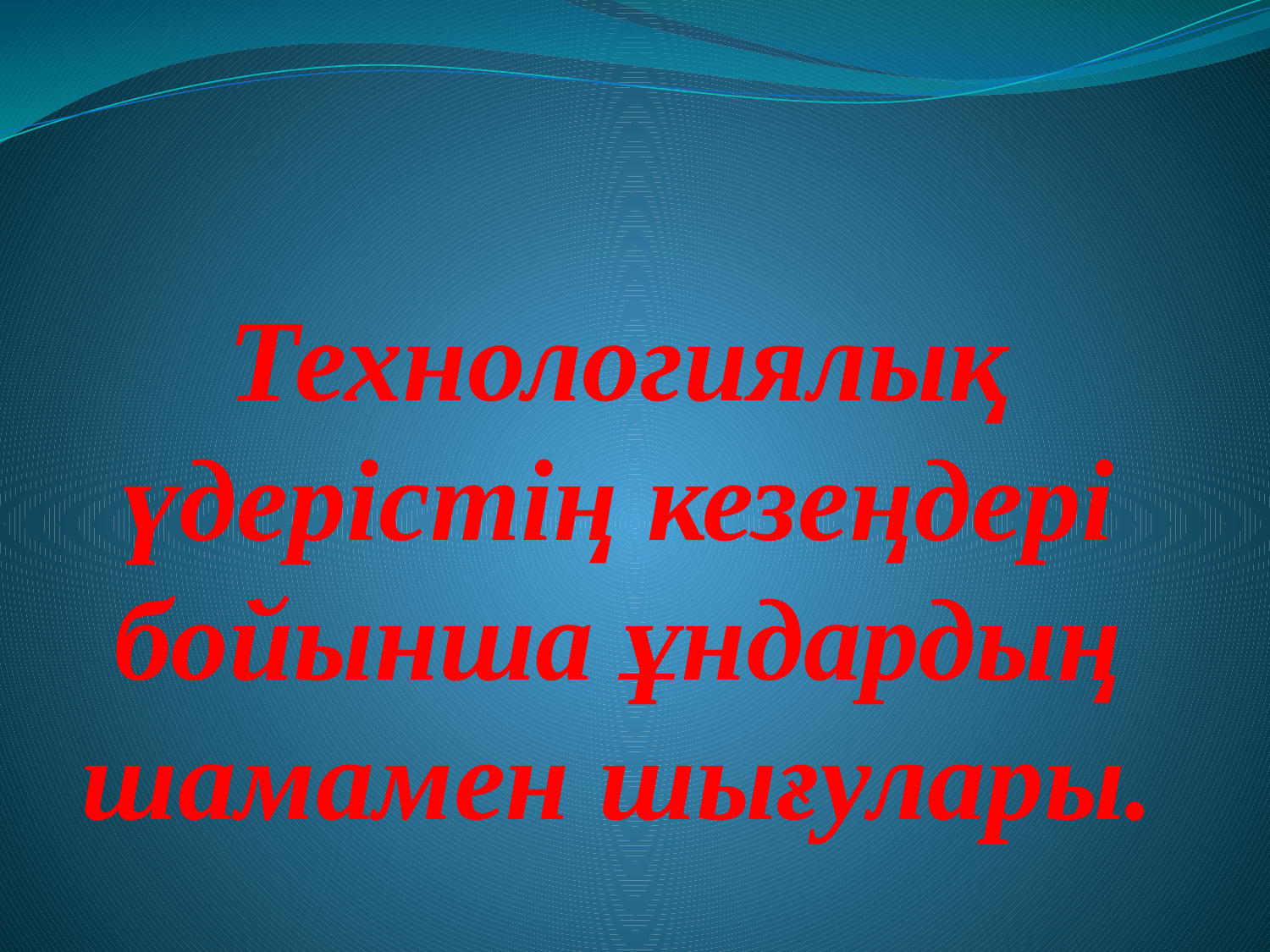

# Технологиялық үдерiстiң кезеңдерi бойынша ұндардың шамамен шығулары.